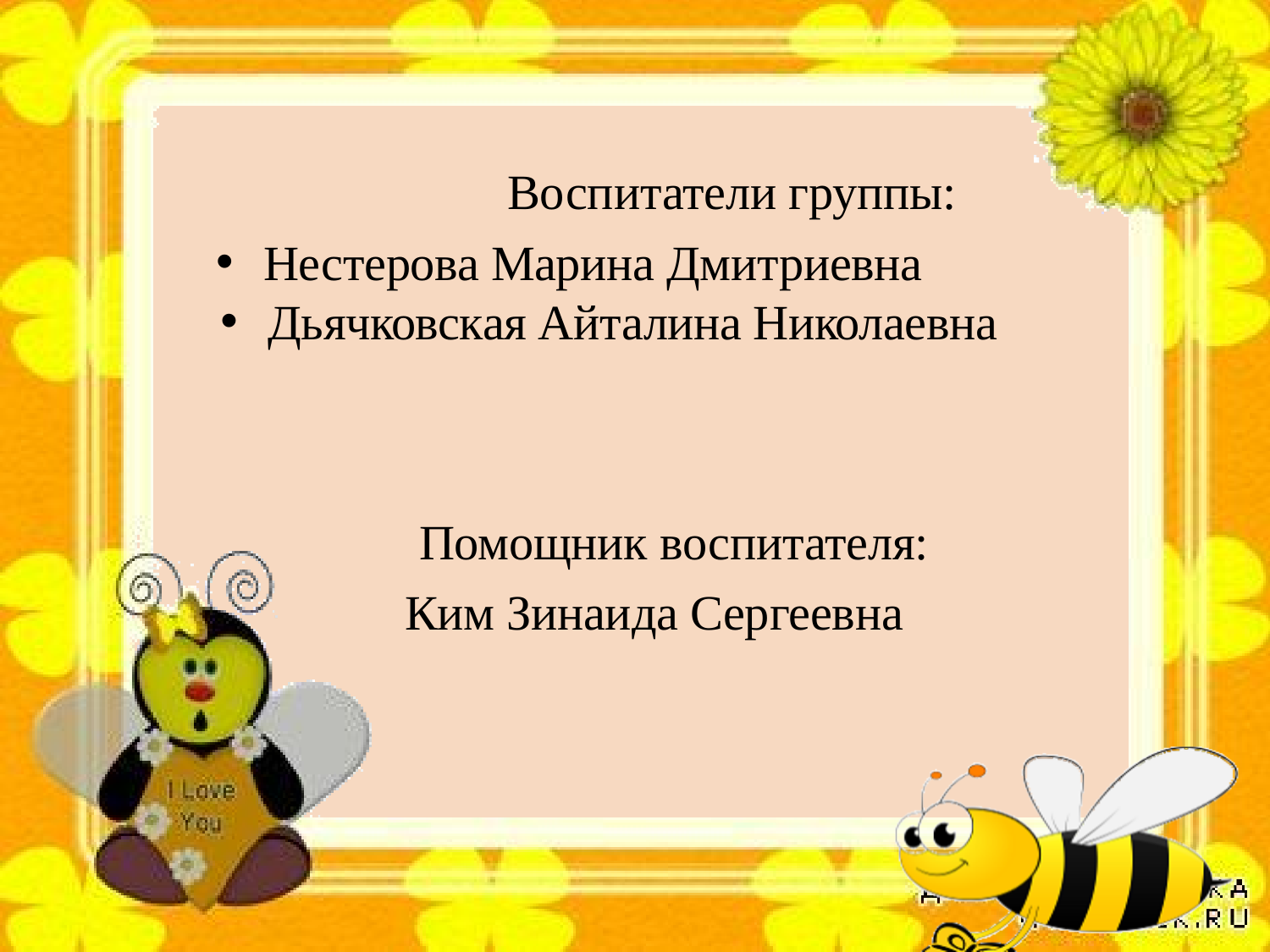

Воспитатели группы:
Нестерова Марина Дмитриевна
Дьячковская Айталина Николаевна

Помощник воспитателя:  Ким Зинаида Сергеевна